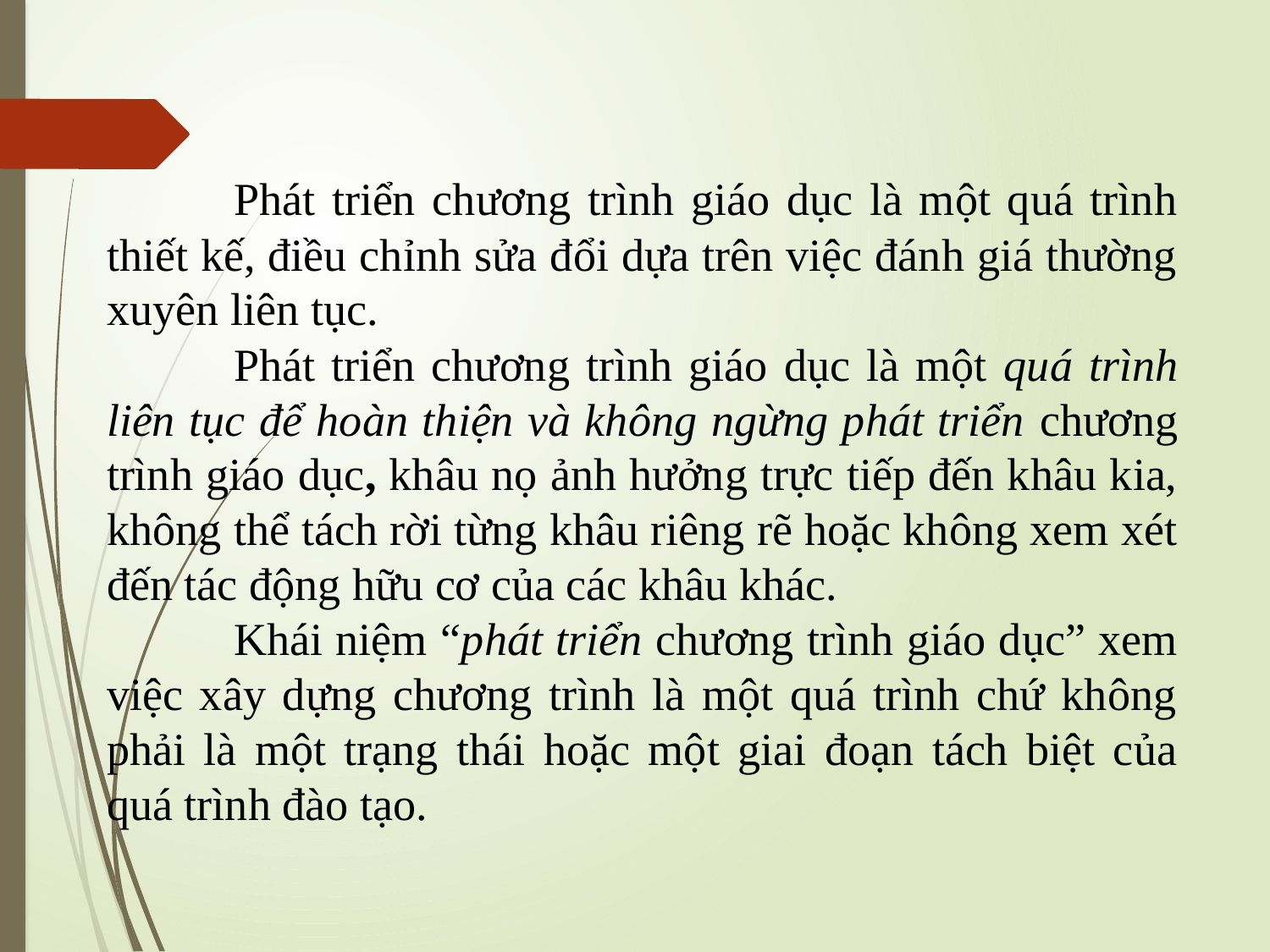

Phát triển chương trình giáo dục là một quá trình thiết kế, điều chỉnh sửa đổi dựa trên việc đánh giá thường xuyên liên tục.
	Phát triển chương trình giáo dục là một quá trình liên tục để hoàn thiện và không ngừng phát triển chương trình giáo dục, khâu nọ ảnh hưởng trực tiếp đến khâu kia, không thể tách rời từng khâu riêng rẽ hoặc không xem xét đến tác động hữu cơ của các khâu khác.
	Khái niệm “phát triển chương trình giáo dục” xem việc xây dựng chương trình là một quá trình chứ không phải là một trạng thái hoặc một giai đoạn tách biệt của quá trình đào tạo.